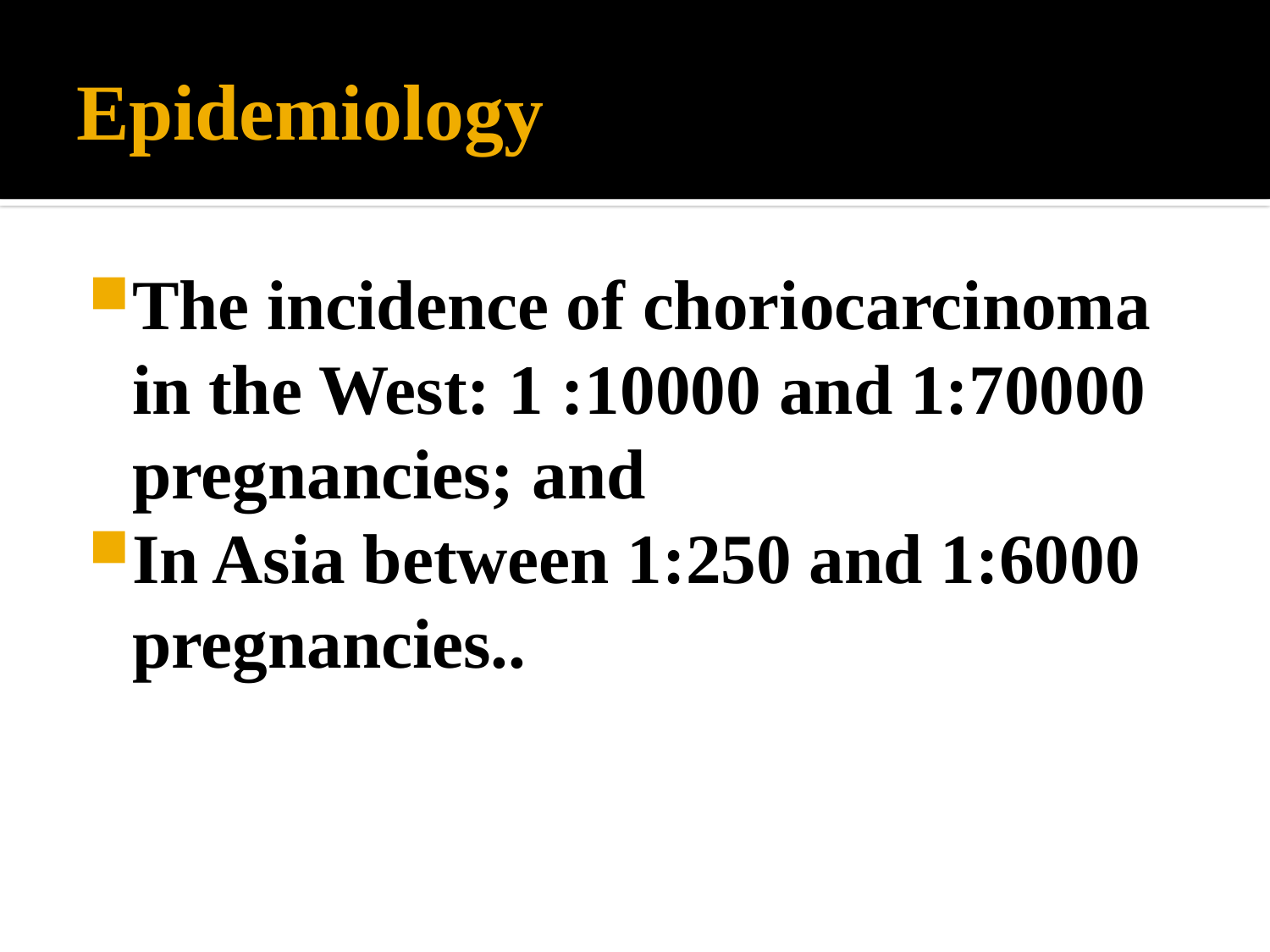

# Epidemiology
The incidence of choriocarcinoma in the West: 1 :10000 and 1:70000 pregnancies; and
In Asia between 1:250 and 1:6000 pregnancies..